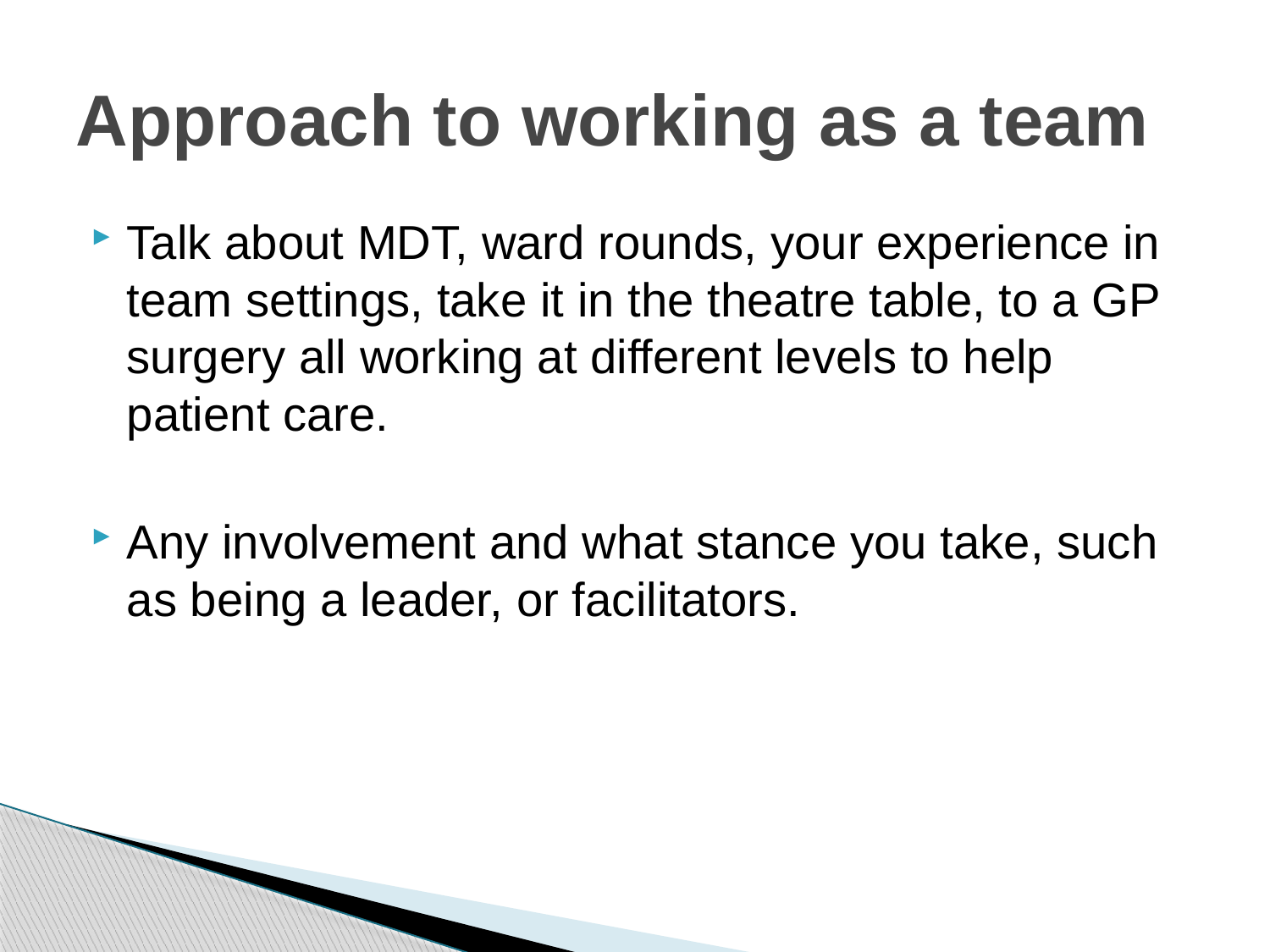

# Approach to working as a team
Talk about MDT, ward rounds, your experience in team settings, take it in the theatre table, to a GP surgery all working at different levels to help patient care.

Any involvement and what stance you take, such as being a leader, or facilitators.